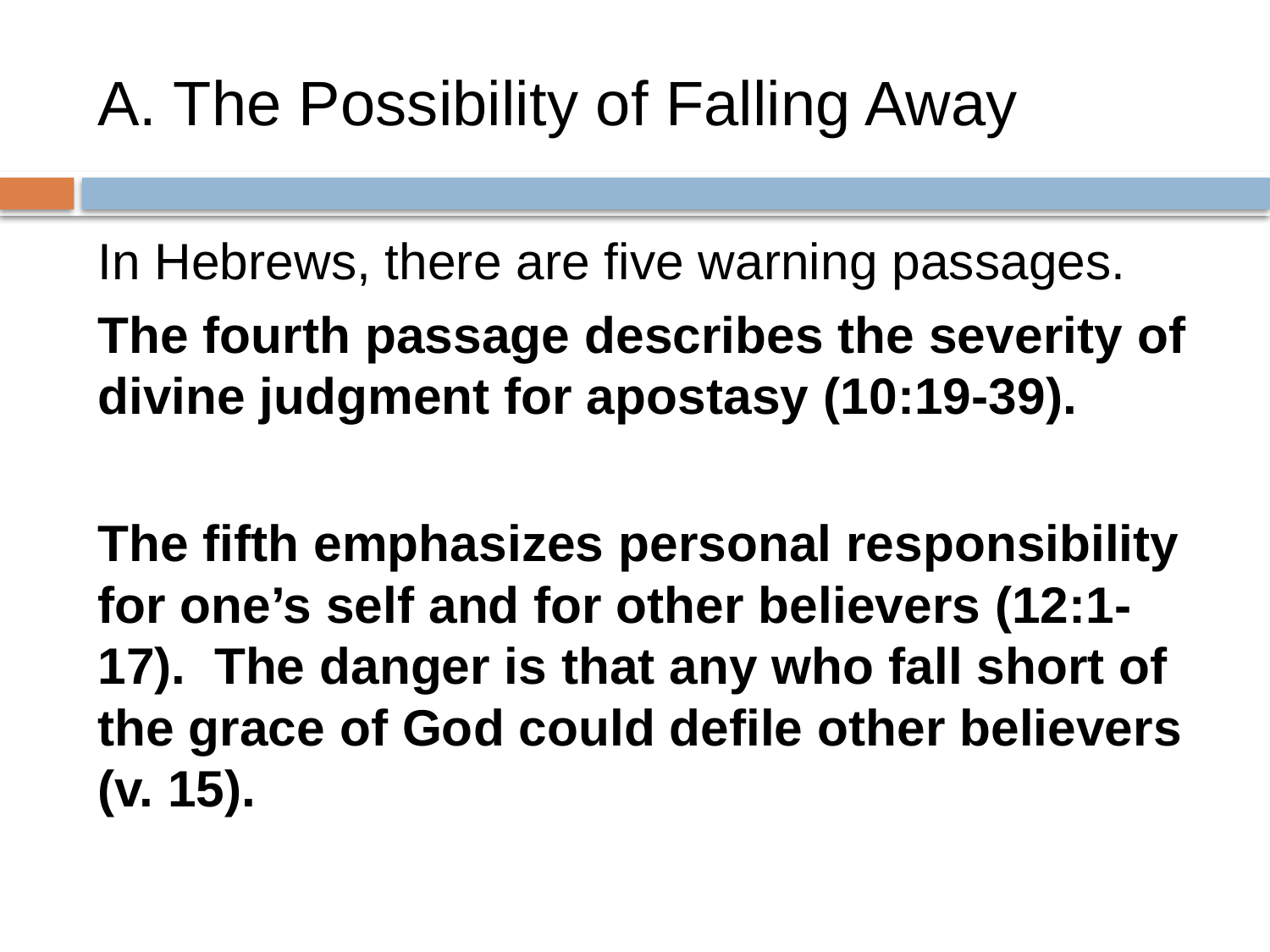

# A. The Possibility of Falling Away
In Hebrews, there are five warning passages.
The fourth passage describes the severity of divine judgment for apostasy (10:19-39).

The fifth emphasizes personal responsibility for one’s self and for other believers (12:1-17).  The danger is that any who fall short of the grace of God could defile other believers (v. 15).